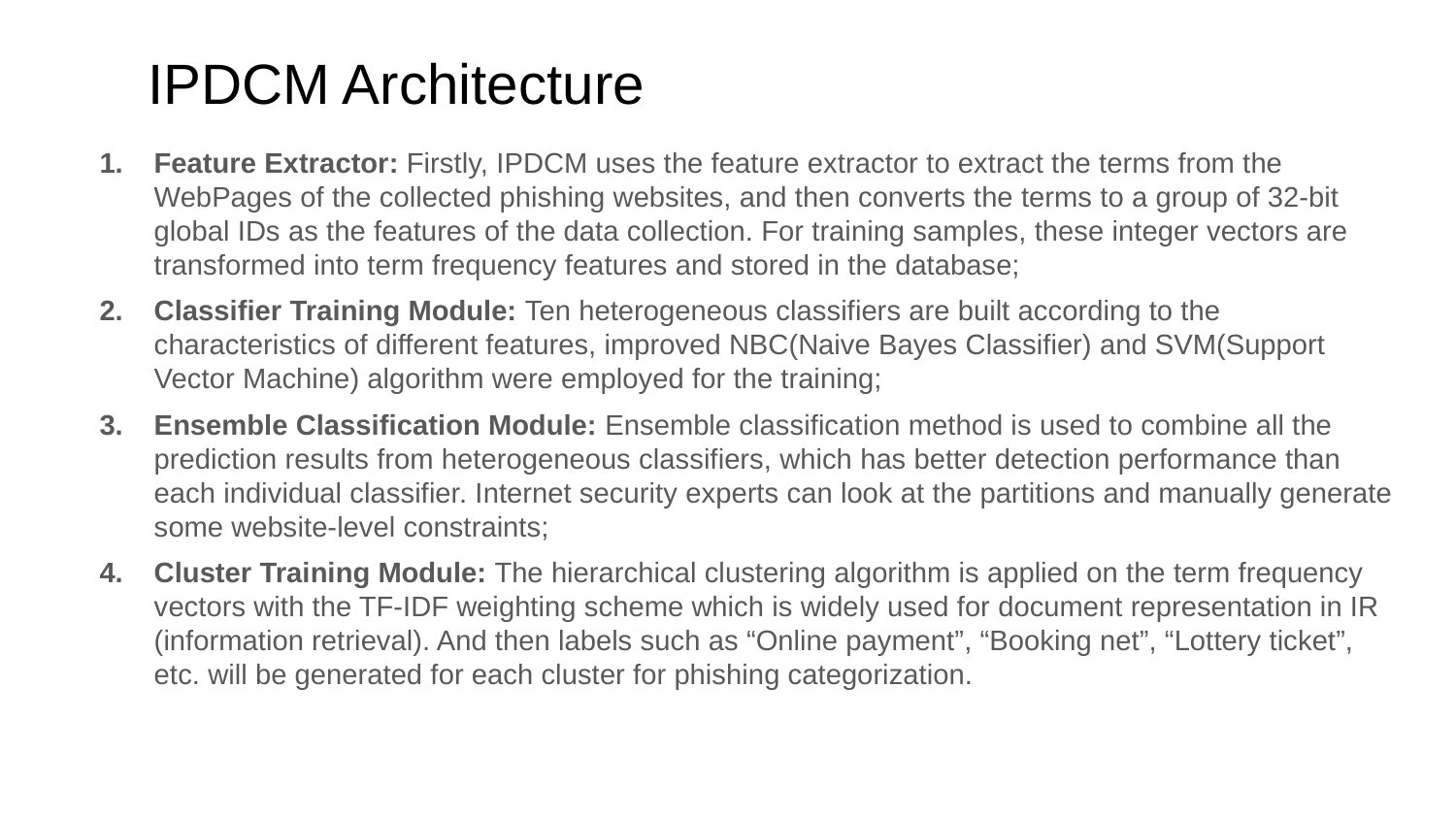

# IPDCM Architecture
Feature Extractor: Firstly, IPDCM uses the feature extractor to extract the terms from the WebPages of the collected phishing websites, and then converts the terms to a group of 32-bit global IDs as the features of the data collection. For training samples, these integer vectors are transformed into term frequency features and stored in the database;
Classifier Training Module: Ten heterogeneous classifiers are built according to the characteristics of different features, improved NBC(Naive Bayes Classifier) and SVM(Support Vector Machine) algorithm were employed for the training;
Ensemble Classification Module: Ensemble classification method is used to combine all the prediction results from heterogeneous classifiers, which has better detection performance than each individual classifier. Internet security experts can look at the partitions and manually generate some website-level constraints;
Cluster Training Module: The hierarchical clustering algorithm is applied on the term frequency vectors with the TF-IDF weighting scheme which is widely used for document representation in IR (information retrieval). And then labels such as “Online payment”, “Booking net”, “Lottery ticket”, etc. will be generated for each cluster for phishing categorization.